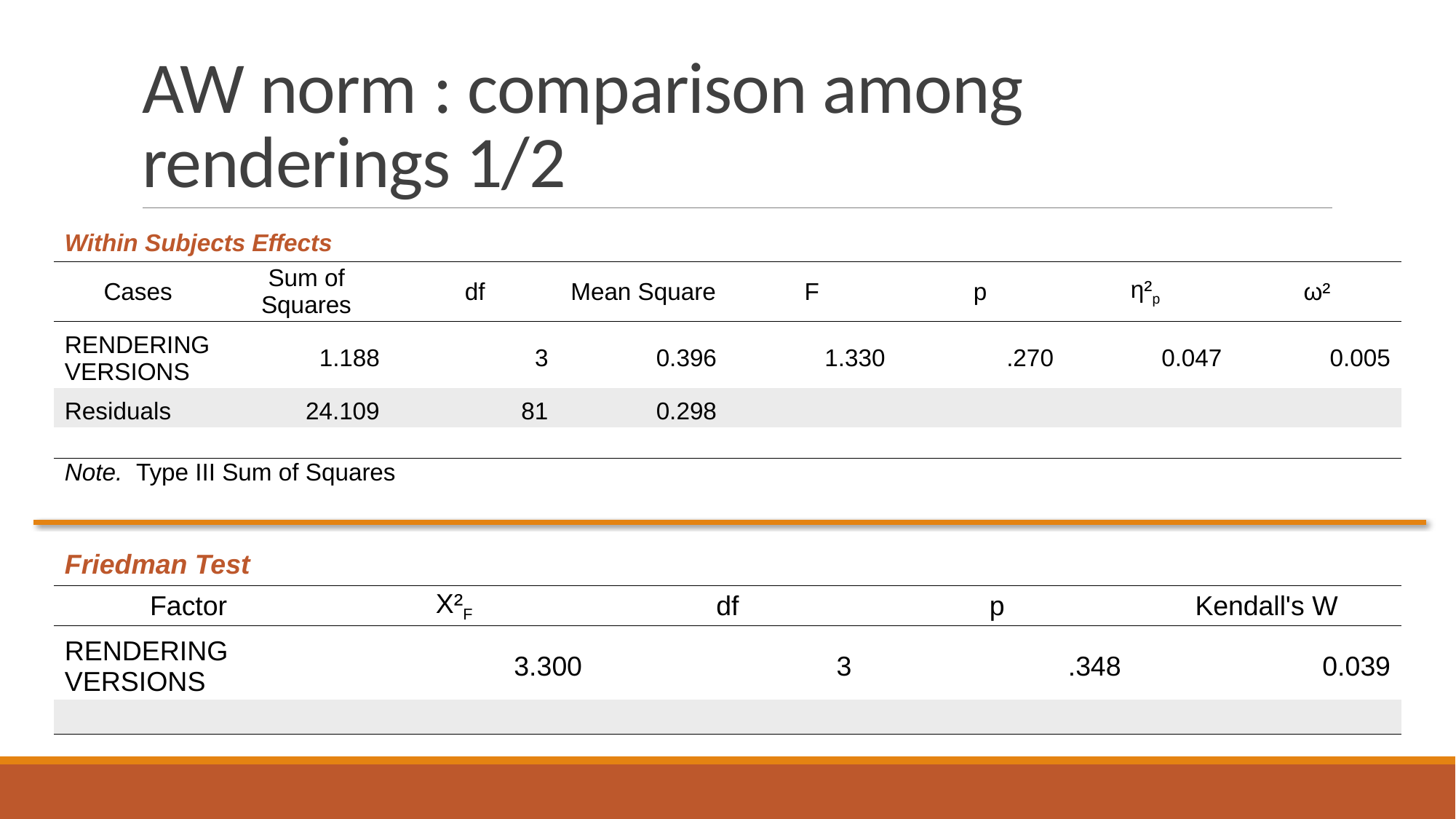

# AW norm : comparison among renderings​ 1/2
| Within Subjects Effects |  |  |  |  |  |  |  |
| --- | --- | --- | --- | --- | --- | --- | --- |
| Cases | Sum of Squares | df | Mean Square | F | p | η²p | ω² |
| RENDERING VERSIONS | 1.188 | 3 | 0.396 | 1.330 | .270 | 0.047 | 0.005 |
| Residuals | 24.109 | 81 | 0.298 |  |  |  |  |
|  |  |  |  |  |  |  |  |
| Note.  Type III Sum of Squares |  |  |  |  |  |  |  |

| Friedman Test |  |  |  |  |
| --- | --- | --- | --- | --- |
| Factor | Χ²F | df | p | Kendall's W |
| RENDERING VERSIONS | 3.300 | 3 | .348 | 0.039 |
|  |  |  |  |  |